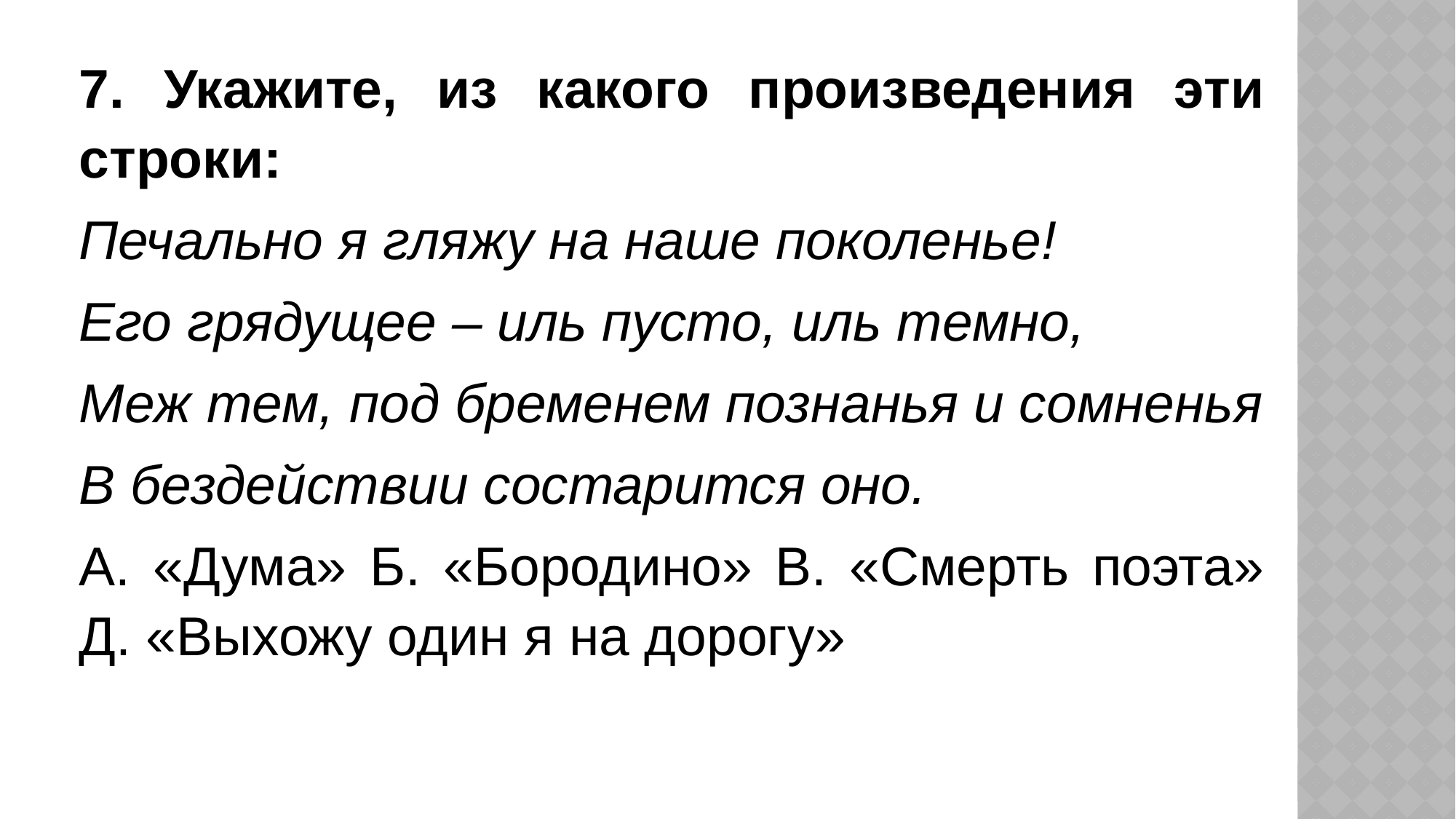

7. Укажите, из какого произведения эти строки:
Печально я гляжу на наше поколенье!
Его грядущее – иль пусто, иль темно,
Меж тем, под бременем познанья и сомненья
В бездействии состарится оно.
А. «Дума» Б. «Бородино» В. «Смерть поэта» Д. «Выхожу один я на дорогу»